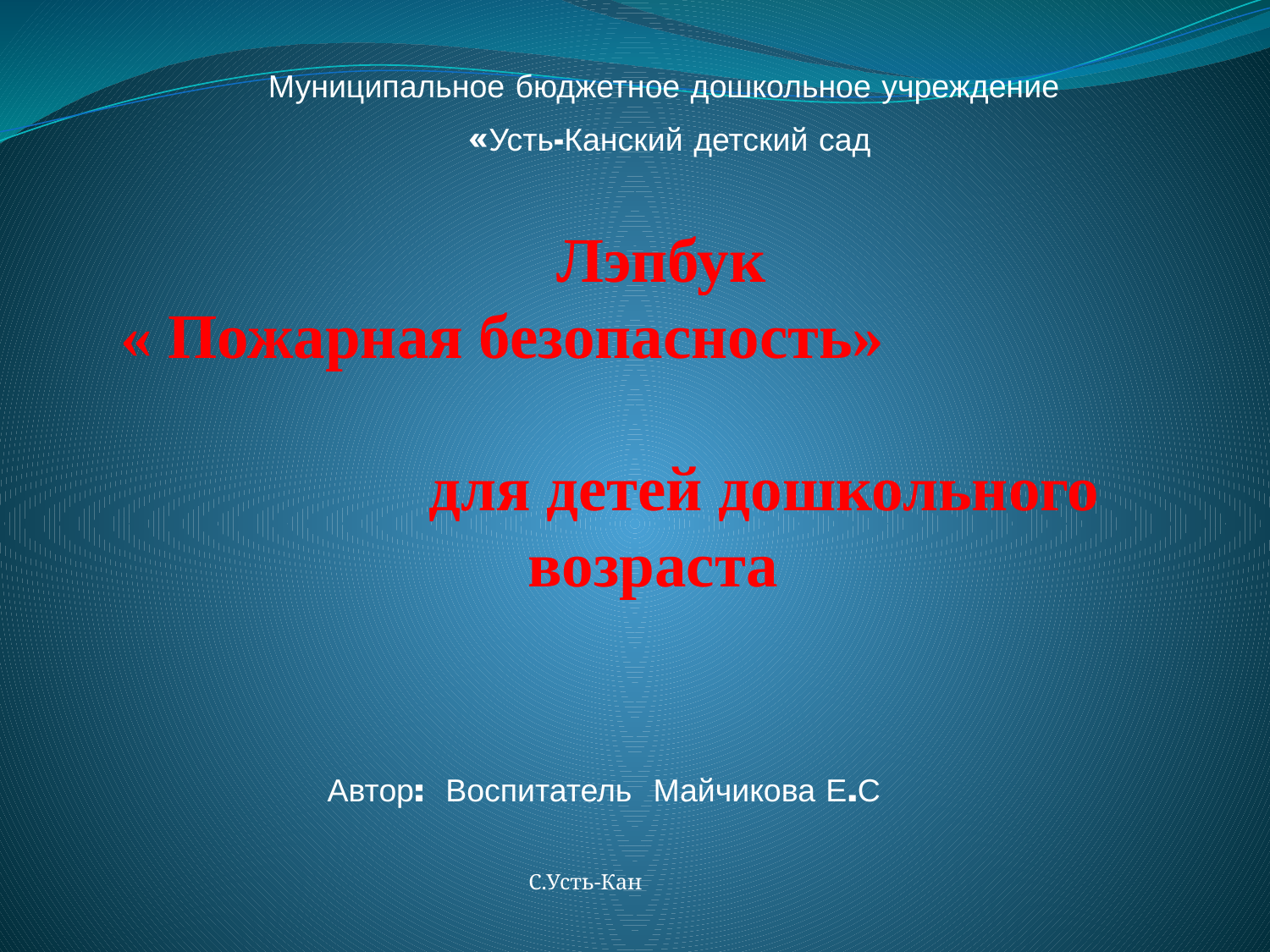

Муниципальное бюджетное дошкольное учреждение
«Усть-Канский детский сад

# Лэпбук « Пожарная безопасность»                                                                                                      для детей дошкольного возраста
Автор:  Воспитатель  Майчикова Е.С
С.Усть-Кан